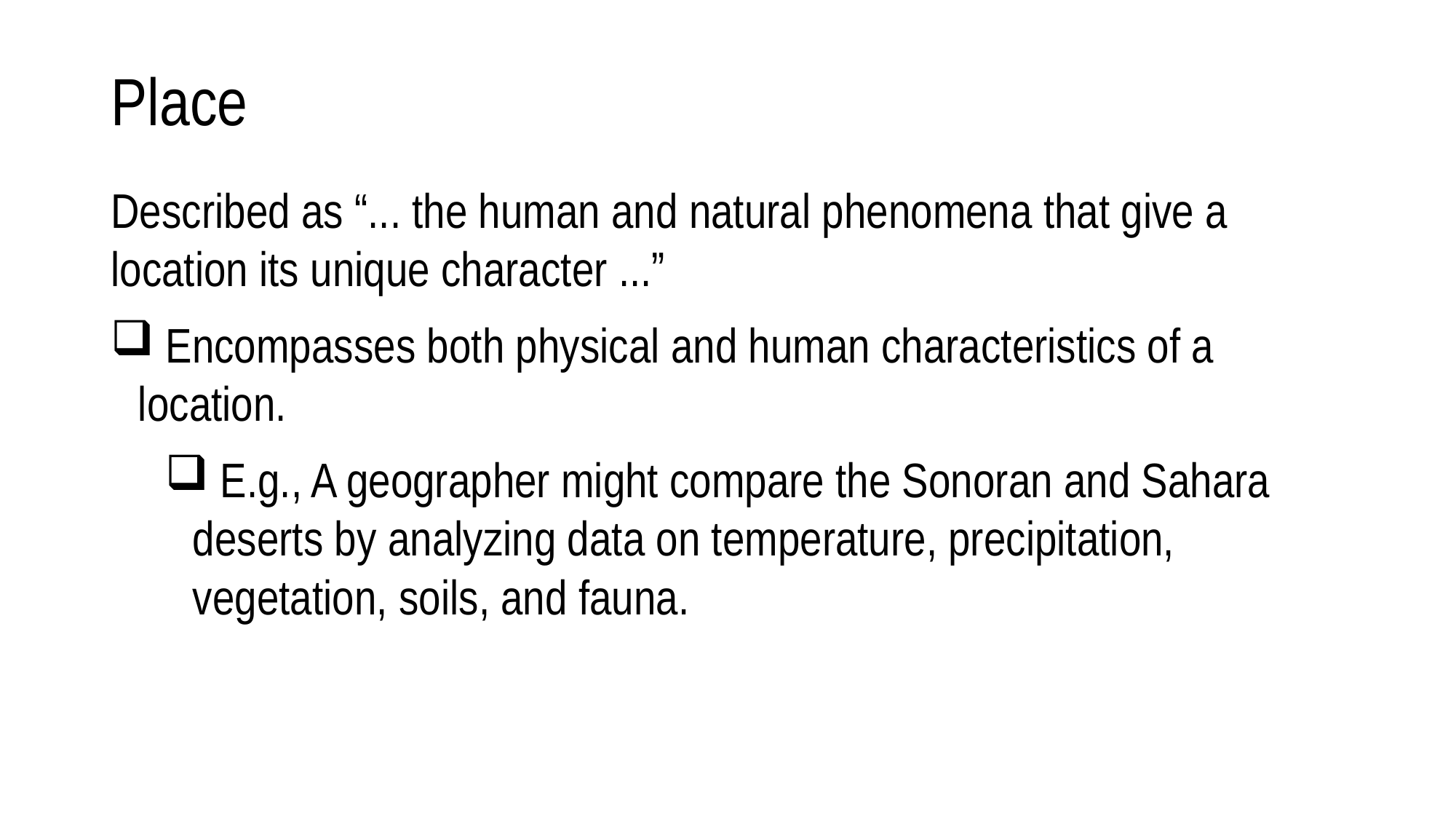

# Place
Described as “... the human and natural phenomena that give a location its unique character ...”
 Encompasses both physical and human characteristics of a location.
 E.g., A geographer might compare the Sonoran and Sahara deserts by analyzing data on temperature, precipitation, vegetation, soils, and fauna.